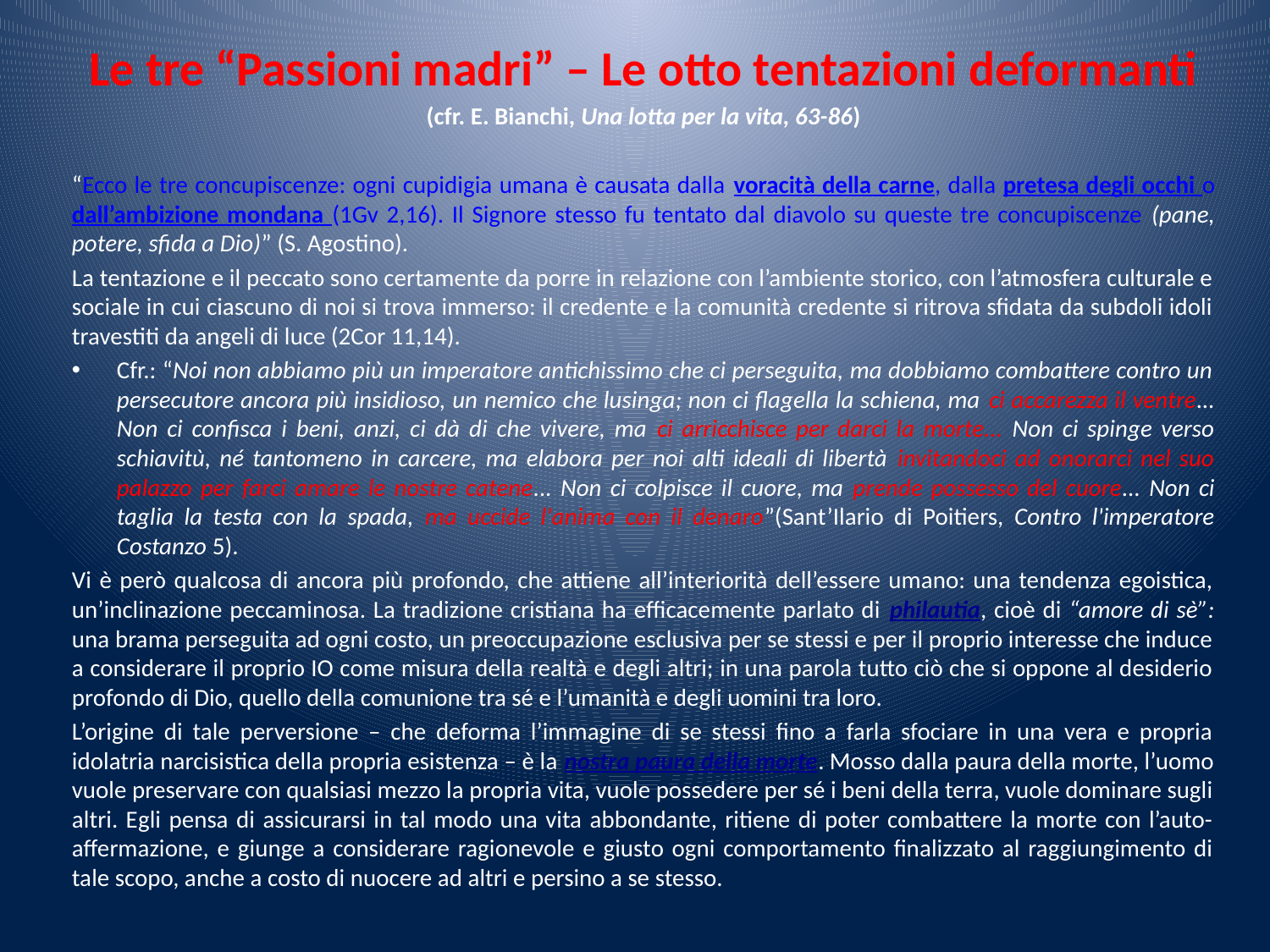

Le tre “Passioni madri” – Le otto tentazioni deformanti
(cfr. E. Bianchi, Una lotta per la vita, 63-86)

“Ecco le tre concupiscenze: ogni cupidigia umana è causata dalla voracità della carne, dalla pretesa degli occhi o dall’ambizione mondana (1Gv 2,16). Il Signore stesso fu tentato dal diavolo su queste tre concupiscenze (pane, potere, sfida a Dio)” (S. Agostino).
La tentazione e il peccato sono certamente da porre in relazione con l’ambiente storico, con l’atmosfera culturale e sociale in cui ciascuno di noi si trova immerso: il credente e la comunità credente si ritrova sfidata da subdoli idoli travestiti da angeli di luce (2Cor 11,14).
Cfr.: “Noi non abbiamo più un imperatore antichissimo che ci perseguita, ma dobbiamo combattere contro un persecutore ancora più insidioso, un nemico che lusinga; non ci flagella la schiena, ma ci accarezza il ventre... Non ci confisca i beni, anzi, ci dà di che vivere, ma ci arricchisce per darci la morte... Non ci spinge verso schiavitù, né tantomeno in carcere, ma elabora per noi alti ideali di libertà invitandoci ad onorarci nel suo palazzo per farci amare le nostre catene... Non ci colpisce il cuore, ma prende possesso del cuore... Non ci taglia la testa con la spada, ma uccide l'anima con il denaro”(Sant’Ilario di Poitiers, Contro l'imperatore Costanzo 5).
Vi è però qualcosa di ancora più profondo, che attiene all’interiorità dell’essere umano: una tendenza egoistica, un’inclinazione peccaminosa. La tradizione cristiana ha efficacemente parlato di philautia, cioè di “amore di sè”: una brama perseguita ad ogni costo, un preoccupazione esclusiva per se stessi e per il proprio interesse che induce a considerare il proprio IO come misura della realtà e degli altri; in una parola tutto ciò che si oppone al desiderio profondo di Dio, quello della comunione tra sé e l’umanità e degli uomini tra loro.
L’origine di tale perversione – che deforma l’immagine di se stessi fino a farla sfociare in una vera e propria idolatria narcisistica della propria esistenza – è la nostra paura della morte. Mosso dalla paura della morte, l’uomo vuole preservare con qualsiasi mezzo la propria vita, vuole possedere per sé i beni della terra, vuole dominare sugli altri. Egli pensa di assicurarsi in tal modo una vita abbondante, ritiene di poter combattere la morte con l’auto-affermazione, e giunge a considerare ragionevole e giusto ogni comportamento finalizzato al raggiungimento di tale scopo, anche a costo di nuocere ad altri e persino a se stesso.